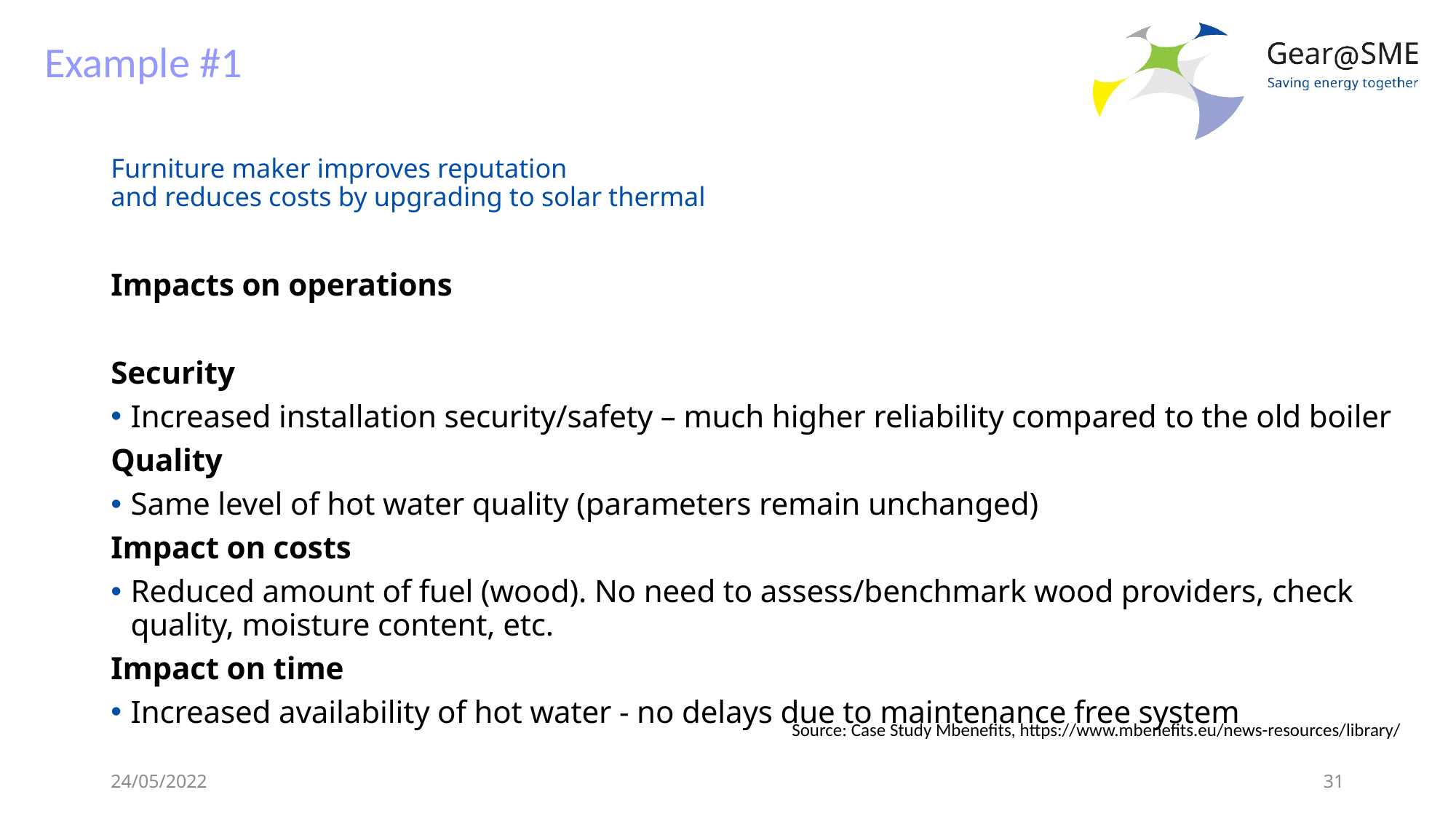

Example #1
# Furniture maker improves reputation and reduces costs by upgrading to solar thermal
Impacts on operations

Security
Increased installation security/safety – much higher reliability compared to the old boiler
Quality
Same level of hot water quality (parameters remain unchanged)
Impact on costs
Reduced amount of fuel (wood). No need to assess/benchmark wood providers, check quality, moisture content, etc.
Impact on time
Increased availability of hot water - no delays due to maintenance free system
Source: Case Study Mbenefits, https://www.mbenefits.eu/news-resources/library/

24/05/2022
31